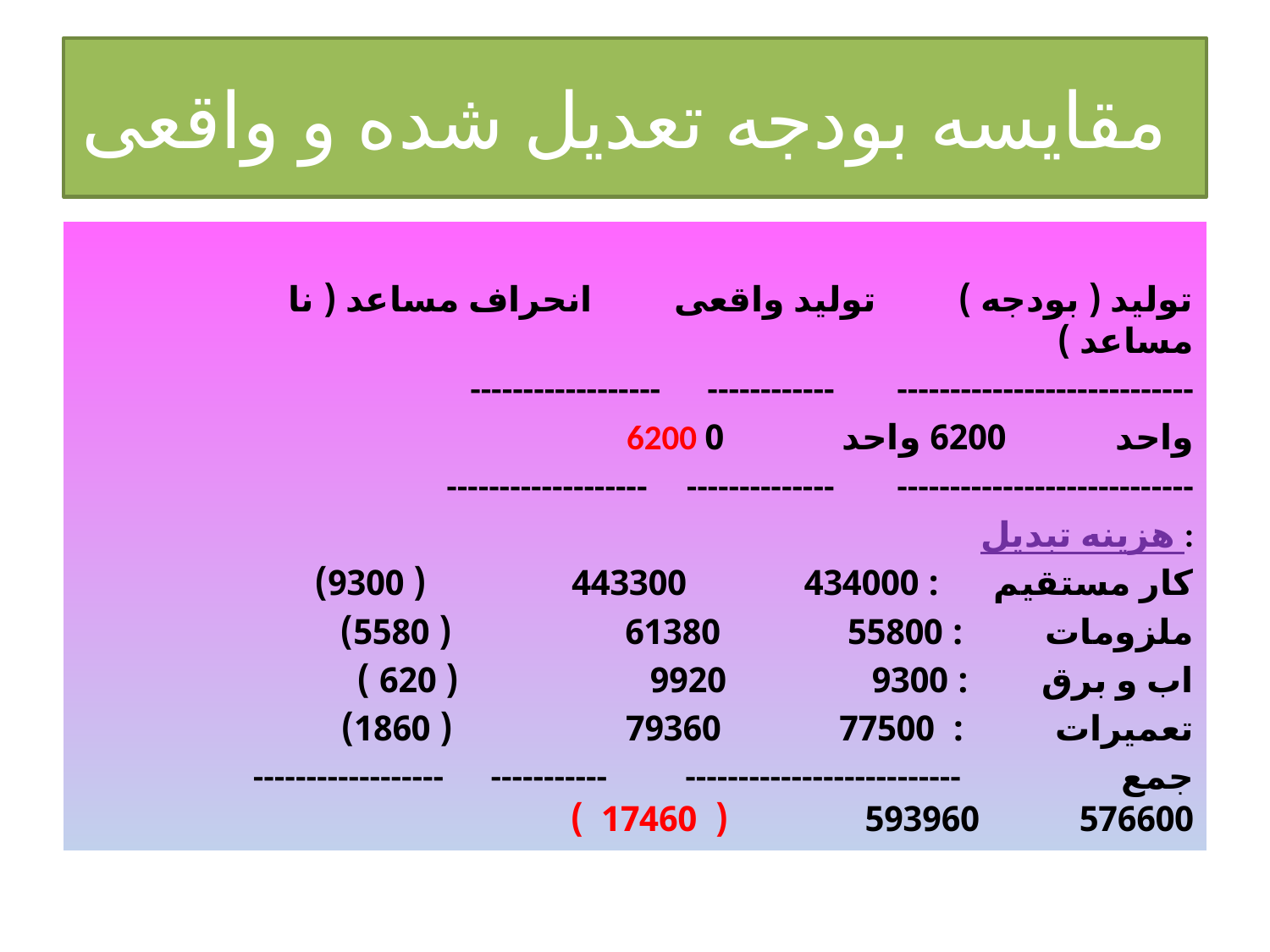

# مقایسه بودجه تعدیل شده و واقعی

               تولید ( بودجه )         تولید واقعی         انحراف مساعد ( نا مساعد )
              ------------------      ------------        ----------------------------
                 6200 واحد            6200 واحد             0
              -------------------     --------------        ----------------------------
هزینه تبدیل :
کار مستقیم      : 434000             443300                ( 9300)
ملزومات         : 55800              61380                   ( 5580)
اب و برق        : 9300                9920                     ( 620 )
تعمیرات          :  77500             79360                   ( 1860)
               ------------------      -----------          --------------------------  جمع                 576600           593960               (  17460  )